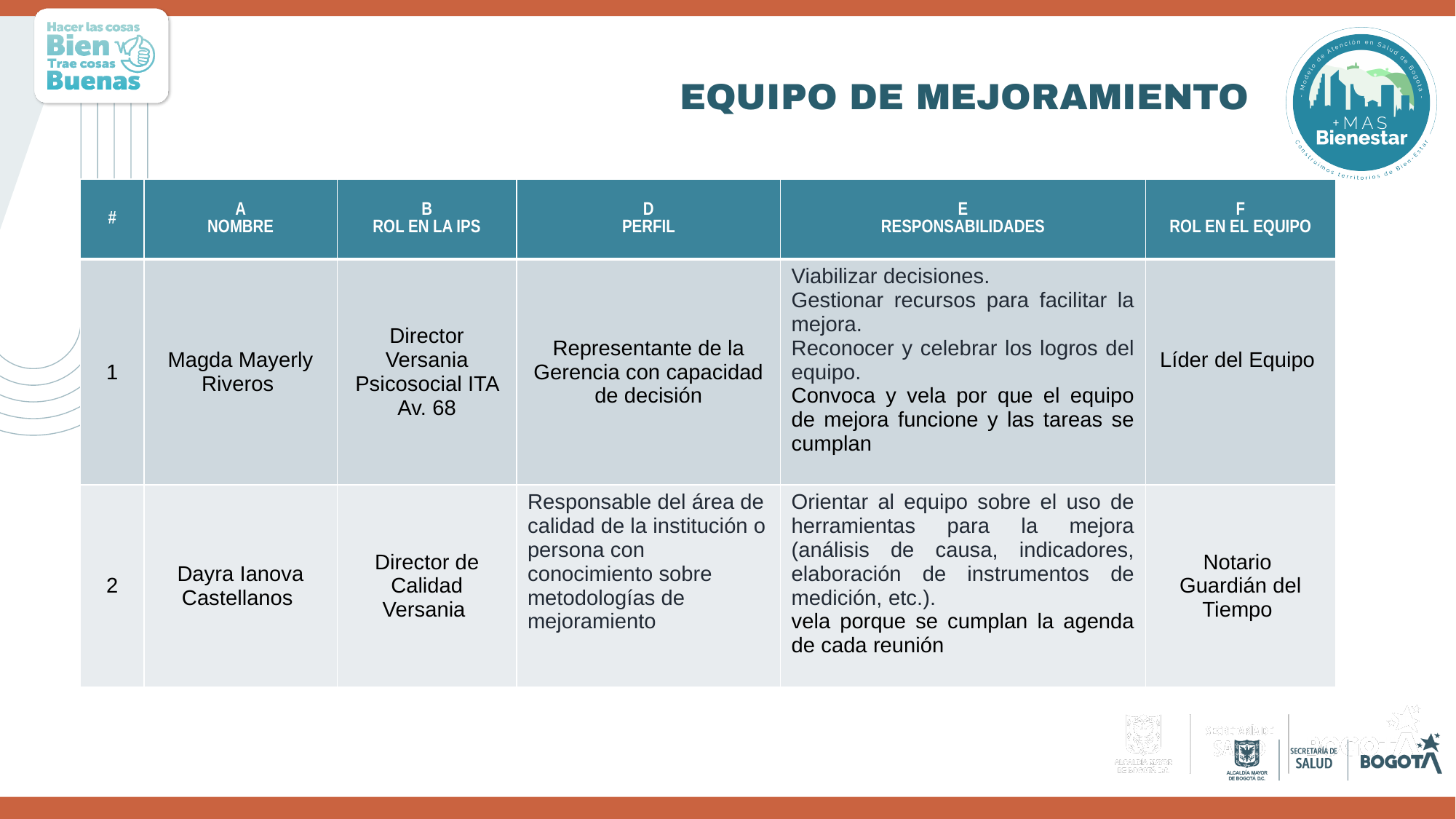

EQUIPO DE MEJORAMIENTO​

| #​ | A NOMBRE​ | B ROL EN LA IPS​ | D PERFIL​ | E RESPONSABILIDADES​ | F ROL EN EL EQUIPO​ |
| --- | --- | --- | --- | --- | --- |
| 1​ | Magda Mayerly Riveros | Director Versania Psicosocial ITA Av. 68 | Representante de la Gerencia con capacidad de decisión | Viabilizar decisiones. Gestionar recursos para facilitar la mejora. Reconocer y celebrar los logros del equipo​. Convoca y vela por que el equipo de mejora funcione y las tareas se cumplan | Líder del Equipo |
| 2​ | Dayra Ianova Castellanos | Director de Calidad Versania | Responsable del área de calidad de la institución o persona con conocimiento sobre metodologías de mejoramiento | Orientar al equipo sobre el uso de herramientas para la mejora (análisis de causa, indicadores, elaboración de instrumentos de medición, etc.). vela porque se cumplan la agenda de cada reunión | Notario Guardián del Tiempo |